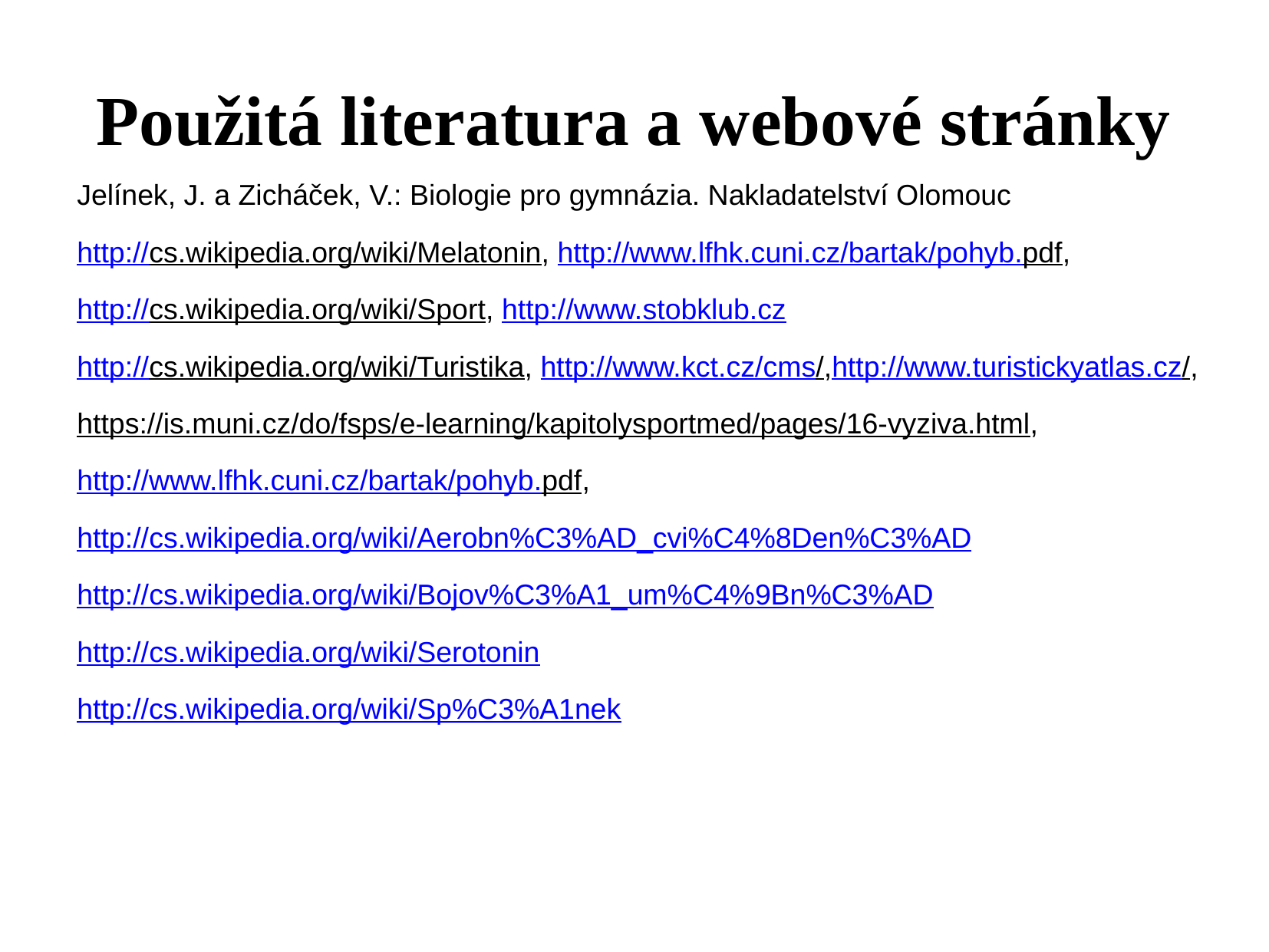

# Použitá literatura a webové stránky
Jelínek, J. a Zicháček, V.: Biologie pro gymnázia. Nakladatelství Olomouc
http://cs.wikipedia.org/wiki/Melatonin, http://www.lfhk.cuni.cz/bartak/pohyb.pdf,
http://cs.wikipedia.org/wiki/Sport, http://www.stobklub.cz
http://cs.wikipedia.org/wiki/Turistika, http://www.kct.cz/cms/,http://www.turistickyatlas.cz/,
https://is.muni.cz/do/fsps/e-learning/kapitolysportmed/pages/16-vyziva.html,
http://www.lfhk.cuni.cz/bartak/pohyb.pdf,
http://cs.wikipedia.org/wiki/Aerobn%C3%AD_cvi%C4%8Den%C3%AD
http://cs.wikipedia.org/wiki/Bojov%C3%A1_um%C4%9Bn%C3%AD
http://cs.wikipedia.org/wiki/Serotonin
http://cs.wikipedia.org/wiki/Sp%C3%A1nek